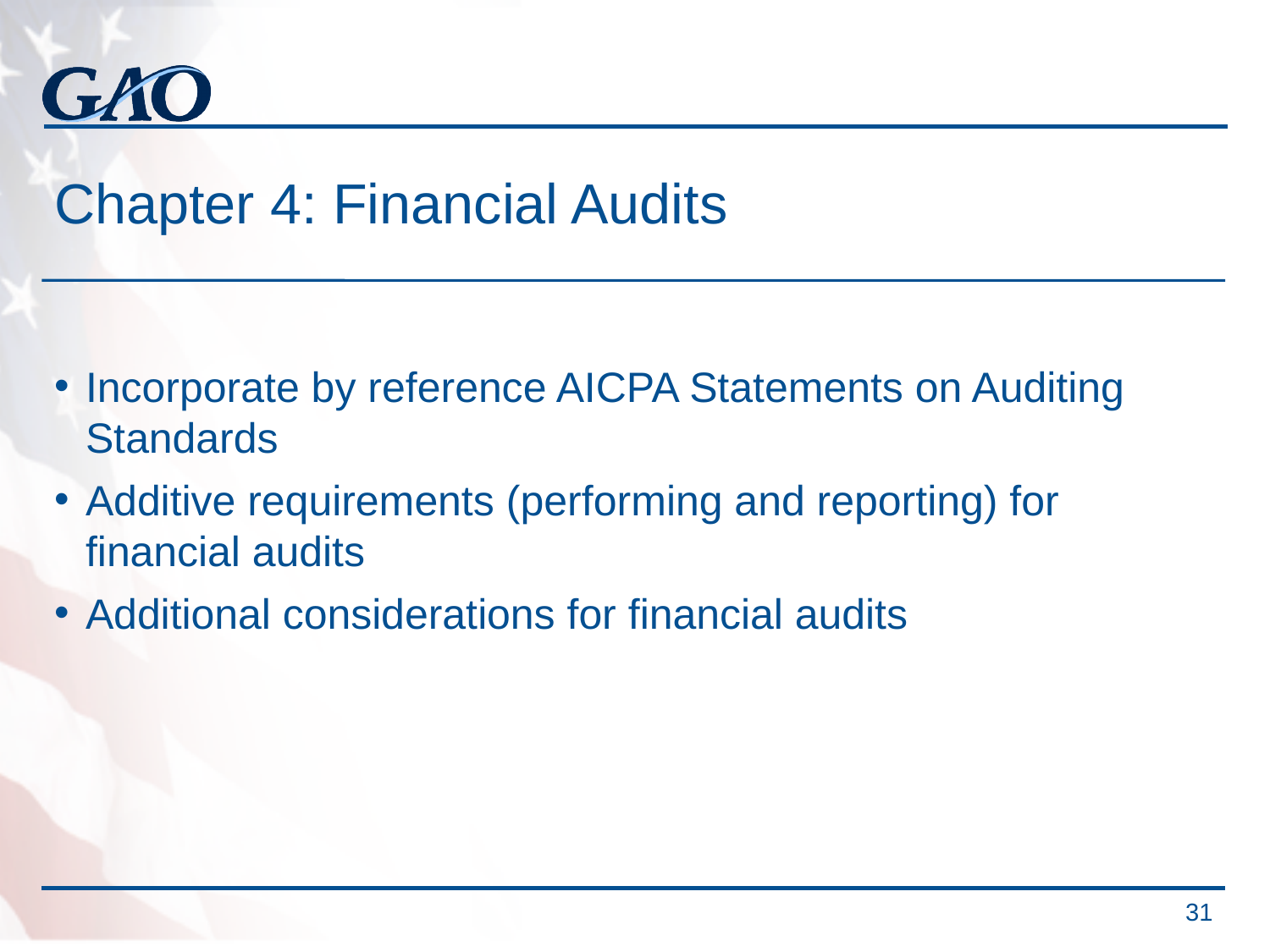

# Chapter 4: Financial Audits

Incorporate by reference AICPA Statements on Auditing Standards
Additive requirements (performing and reporting) for financial audits
Additional considerations for financial audits
31